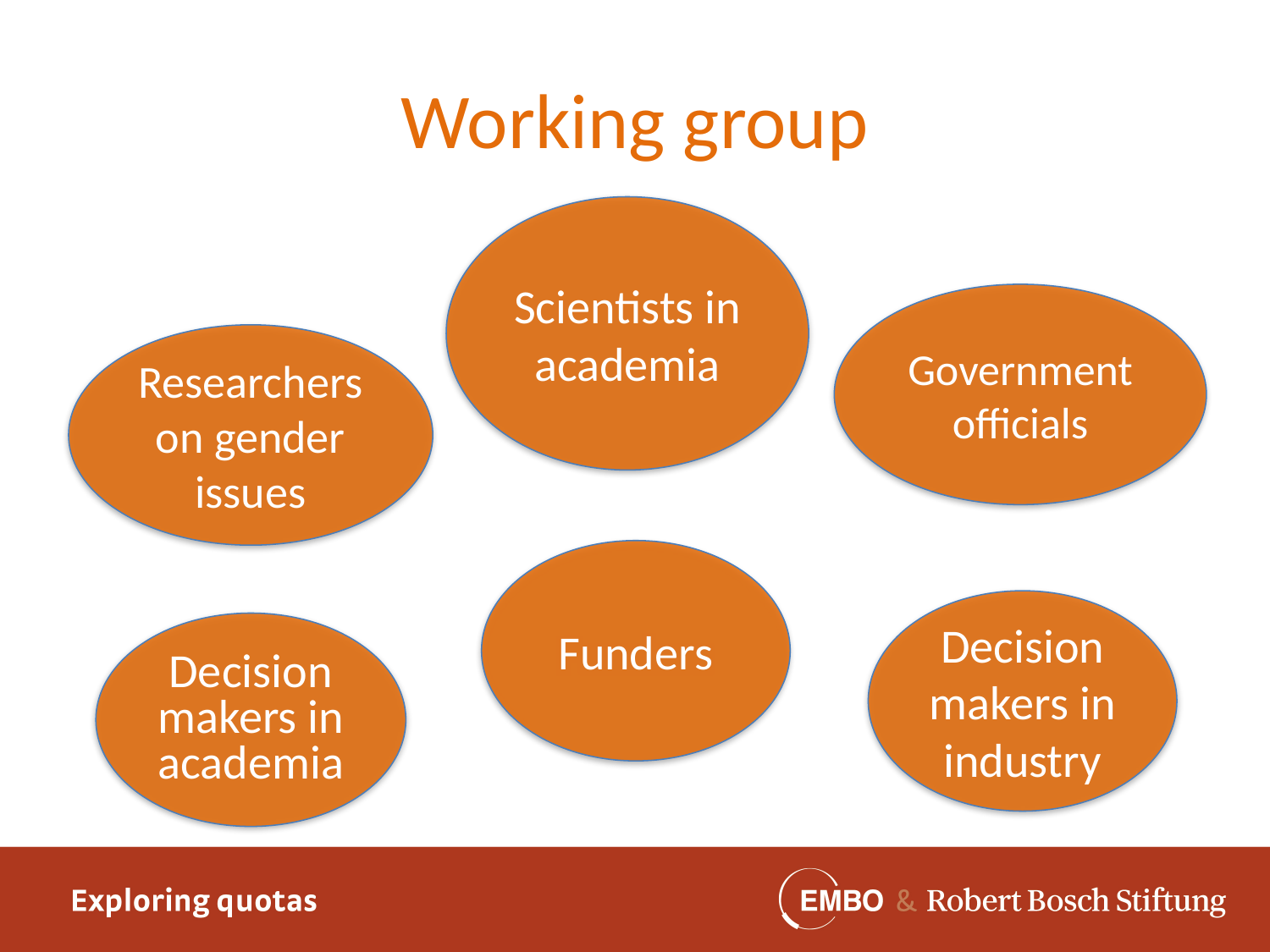

# Working group
Scientists in academia
Government officials
Researchers on gender issues
Funders
Decision makers in industry
Decision makers in academia